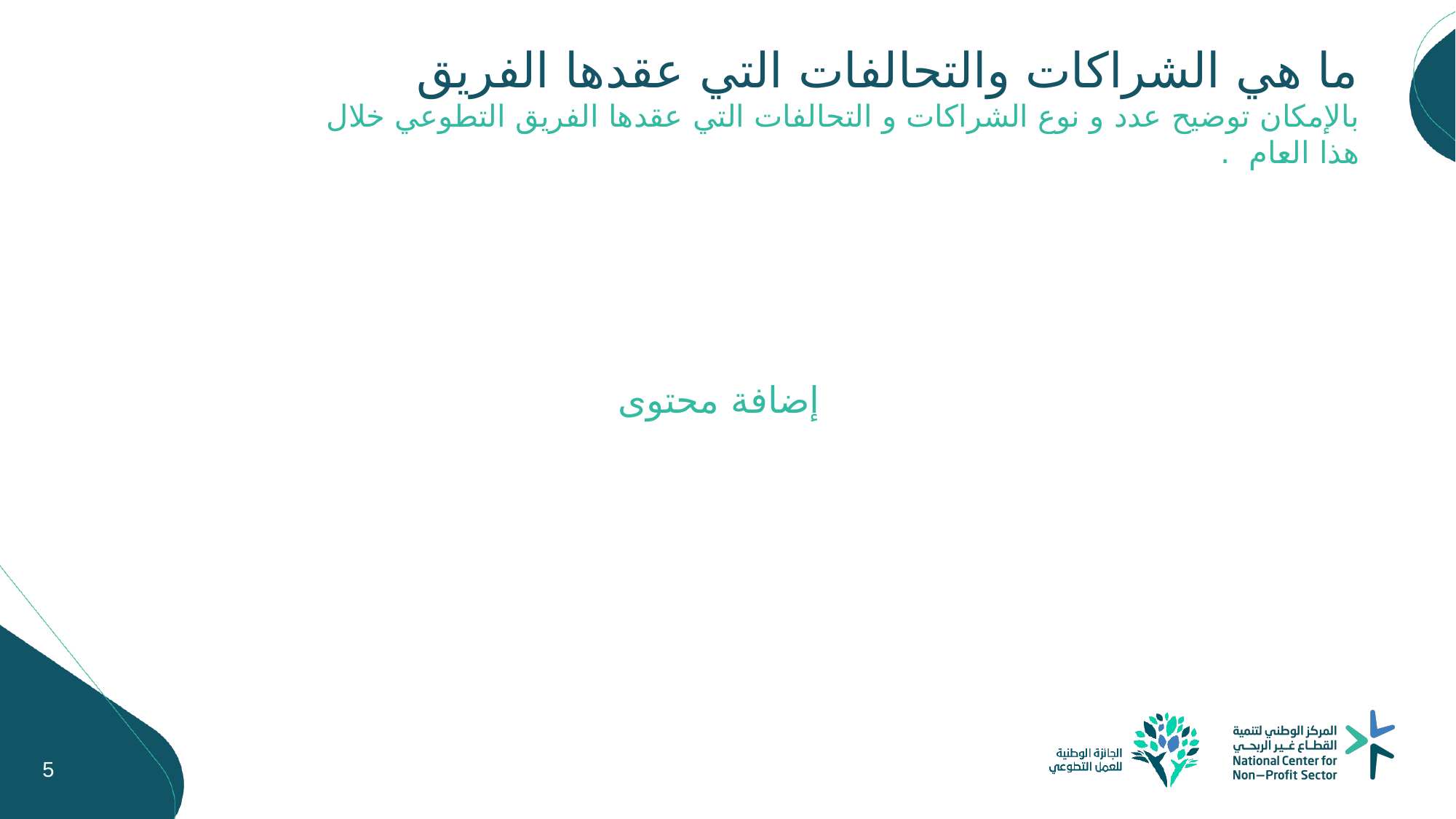

ما هي الشراكات والتحالفات التي عقدها الفريق
بالإمكان توضيح عدد و نوع الشراكات و التحالفات التي عقدها الفريق التطوعي خلال هذا العام  .
إضافة محتوى